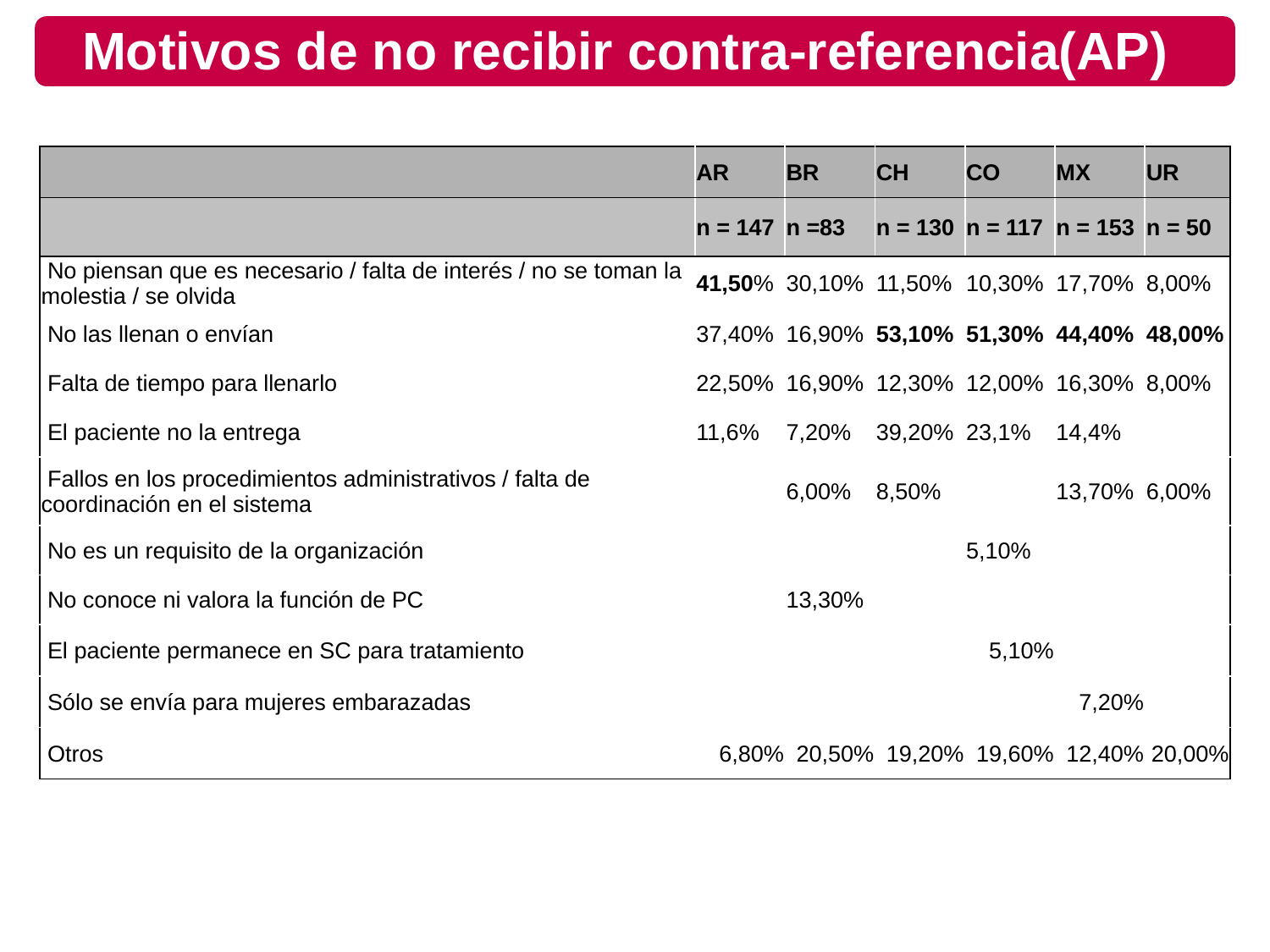

Motivos de no recibir contra-referencia(AP)
|  | AR | BR | CH | CO | MX | UR |
| --- | --- | --- | --- | --- | --- | --- |
|  | n = 147 | n =83 | n = 130 | n = 117 | n = 153 | n = 50 |
| No piensan que es necesario / falta de interés / no se toman la molestia / se olvida | 41,50% | 30,10% | 11,50% | 10,30% | 17,70% | 8,00% |
| No las llenan o envían | 37,40% | 16,90% | 53,10% | 51,30% | 44,40% | 48,00% |
| Falta de tiempo para llenarlo | 22,50% | 16,90% | 12,30% | 12,00% | 16,30% | 8,00% |
| El paciente no la entrega | 11,6% | 7,20% | 39,20% | 23,1% | 14,4% |  |
| Fallos en los procedimientos administrativos / falta de coordinación en el sistema |  | 6,00% | 8,50% |  | 13,70% | 6,00% |
| No es un requisito de la organización |  |  |  | 5,10% |  |  |
| No conoce ni valora la función de PC |  | 13,30% |  |  |  |  |
| El paciente permanece en SC para tratamiento |  |  |  | 5,10% |  |  |
| Sólo se envía para mujeres embarazadas |  |  |  |  | 7,20% |  |
| Otros | 6,80% | 20,50% | 19,20% | 19,60% | 12,40% | 20,00% |